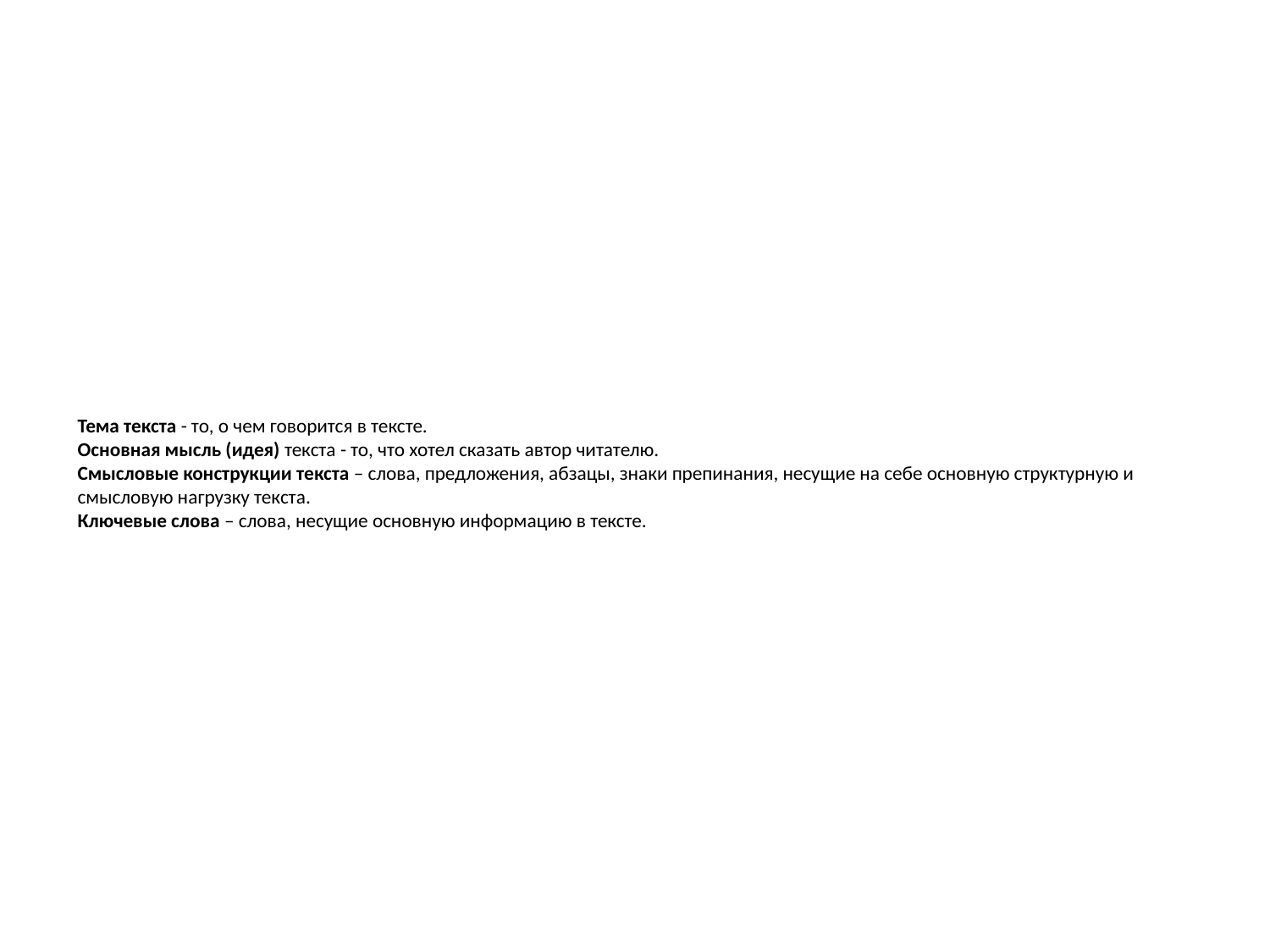

# Тема текста - то, о чем говорится в тексте. Основная мысль (идея) текста - то, что хотел сказать автор читателю. Смысловые конструкции текста – слова, предложения, абзацы, знаки препинания, несущие на себе основную структурную и смысловую нагрузку текста. Ключевые слова – слова, несущие основную информацию в тексте.